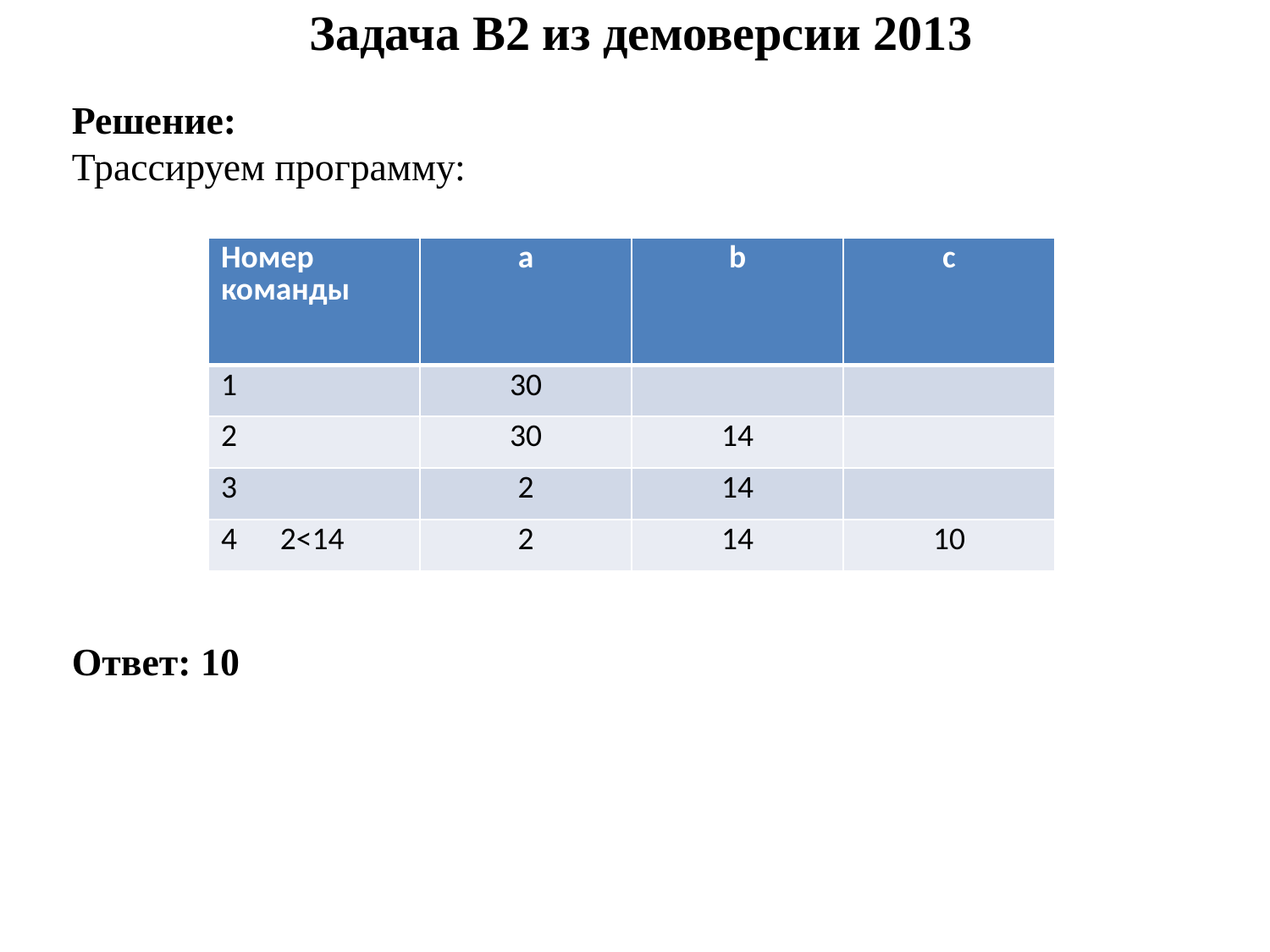

Задача B2 из демоверсии 2013
Решение:
Трассируем программу:

Ответ: 10
| Номер команды | a | b | c |
| --- | --- | --- | --- |
| 1 | 30 |  |  |
| 2 | 30 | 14 |  |
| 3 | 2 | 14 |  |
| 4 2<14 | 2 | 14 | 10 |